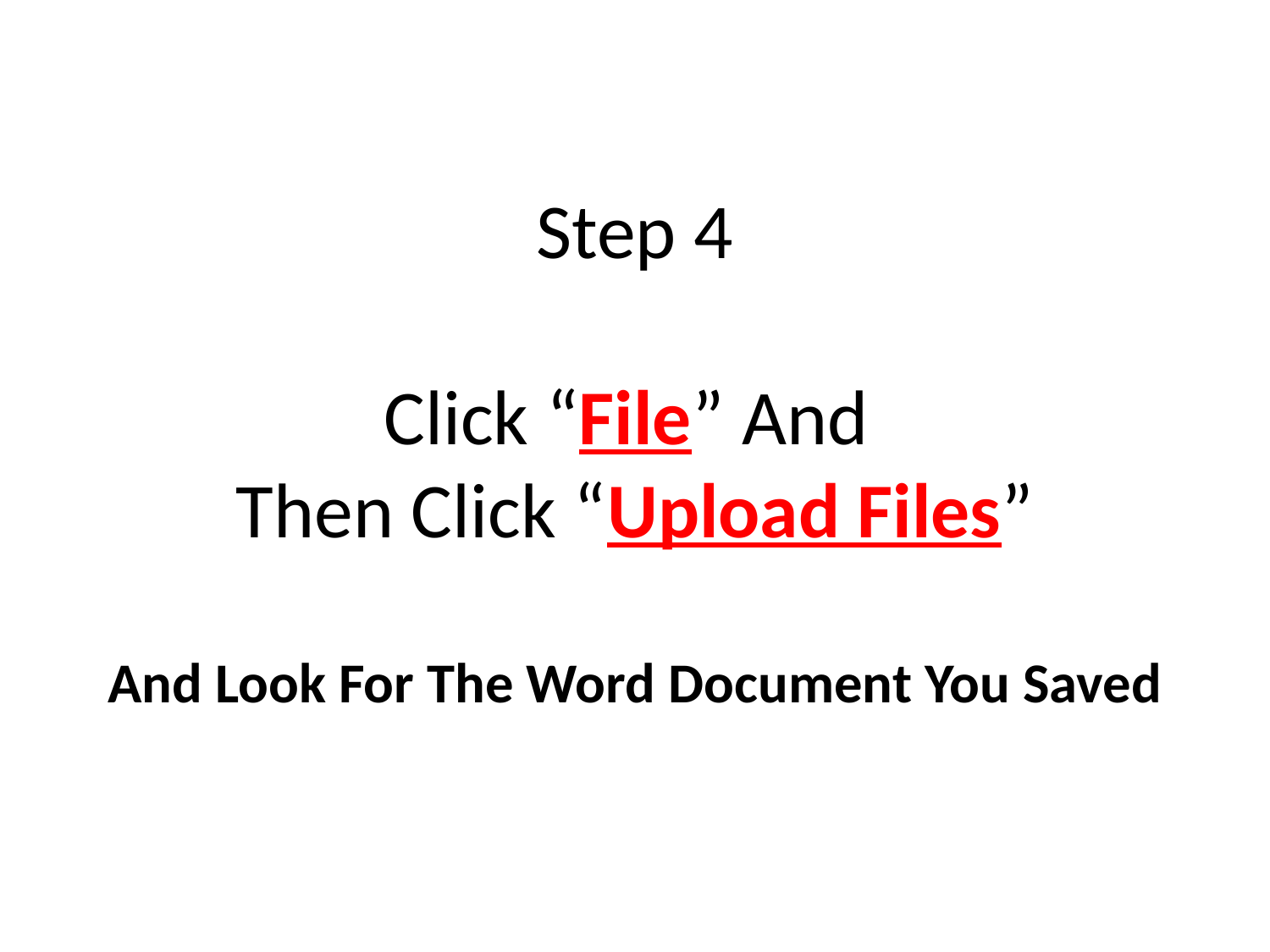

# Step 4 Click “File” And Then Click “Upload Files” And Look For The Word Document You Saved